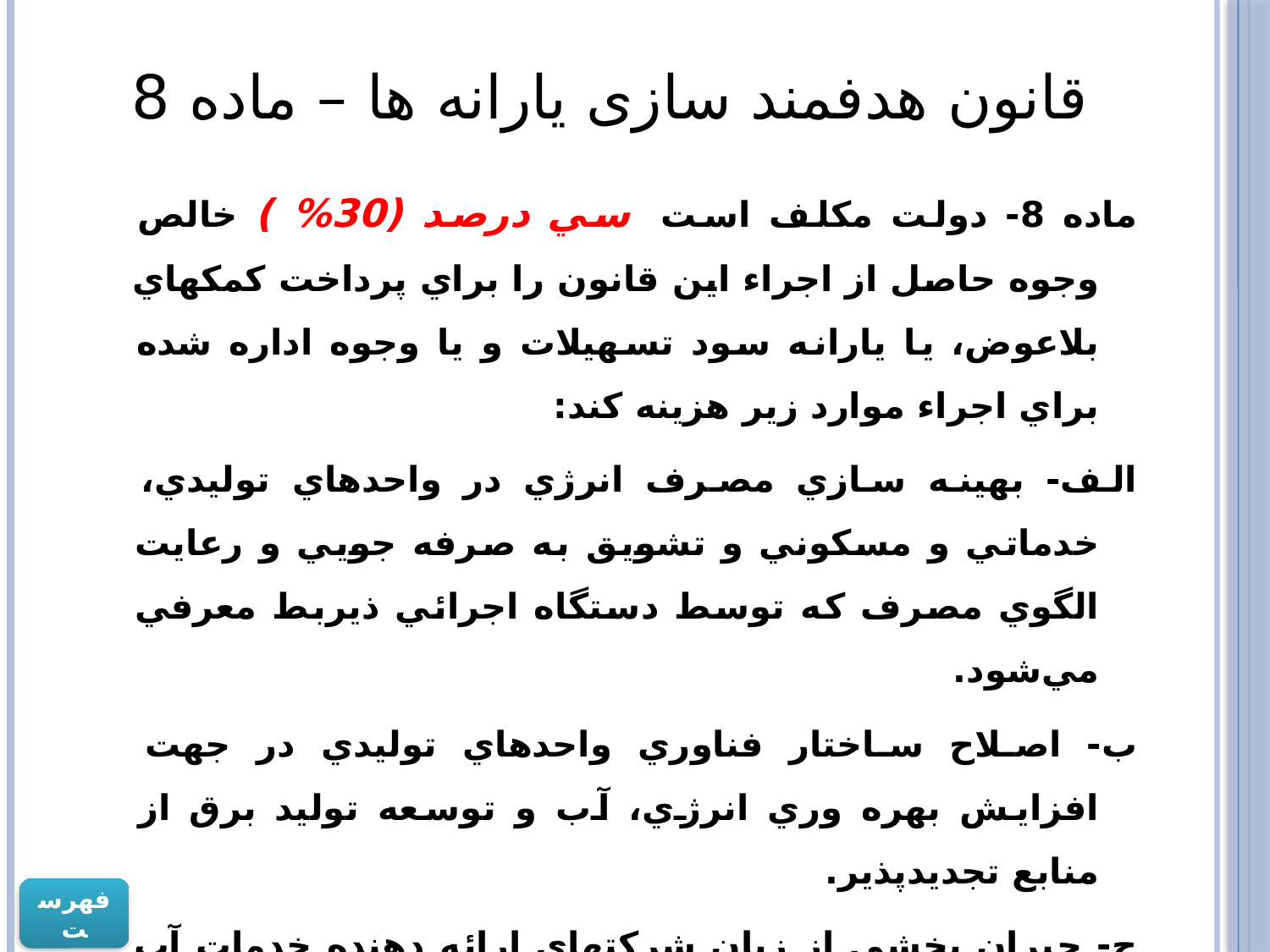

# قانون هدفمند سازی یارانه ها – ماده 8
ماده 8- دولت مكلف است  سي درصد (30% ) خالص وجوه حاصل از اجراء اين قانون را براي پرداخت كمكهاي بلاعوض، يا يارانه سود تسهيلات و يا وجوه اداره شده براي اجراء موارد زير هزينه كند:
الف- بهينه سازي مصرف انرژي در واحدهاي توليدي، خدماتي و مسكوني و تشويق به صرفه جويي و رعايت الگوي مصرف كه توسط دستگاه اجرائي ذيربط معرفي ﻣﻲشود.
ب- اصلاح ساختار فناوري واحدهاي توليدي در جهت افزايش بهره وري انرژي، آب و توسعه توليد برق از منابع تجديدپذير.
ج- جبران بخشي از زيان شركتهاي ارائه دهنده خدمات آب و فاضلاب، برق، گاز طبيعي و فرآورده هاي نفتي و شهرداري ها و دهياري ها ناشي از اجراء اين قانون.

فهرست